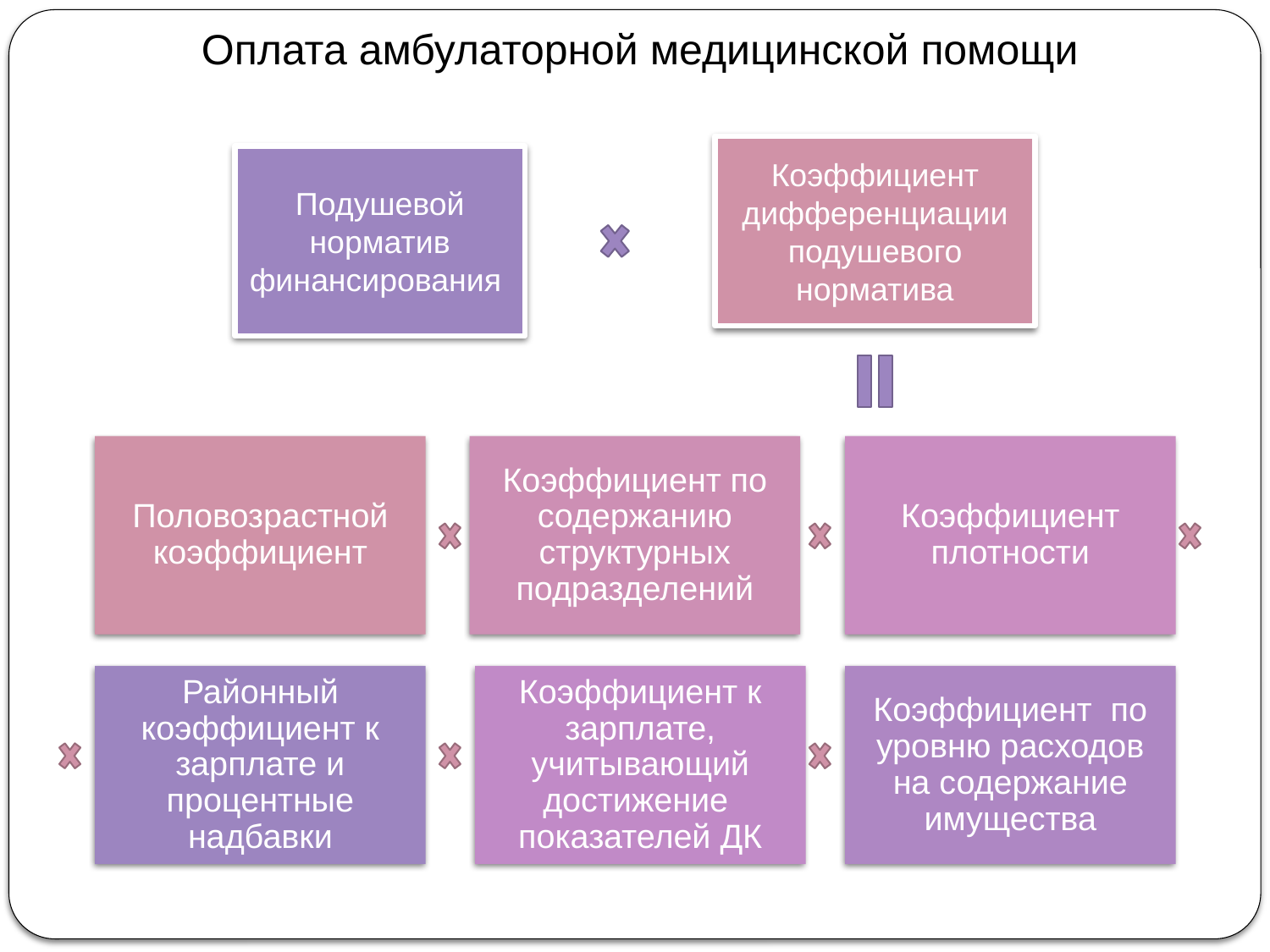

Оплата амбулаторной медицинской помощи
Коэффициент дифференциации подушевого норматива
Подушевой норматив финансирования

Половозрастной коэффициент
Коэффициент по содержанию структурных подразделений
Коэффициент плотности
Коэффициент к зарплате, учитывающий достижение  показателей ДК
Коэффициент  по уровню расходов на содержание имущества
Районный коэффициент к зарплате и процентные надбавки